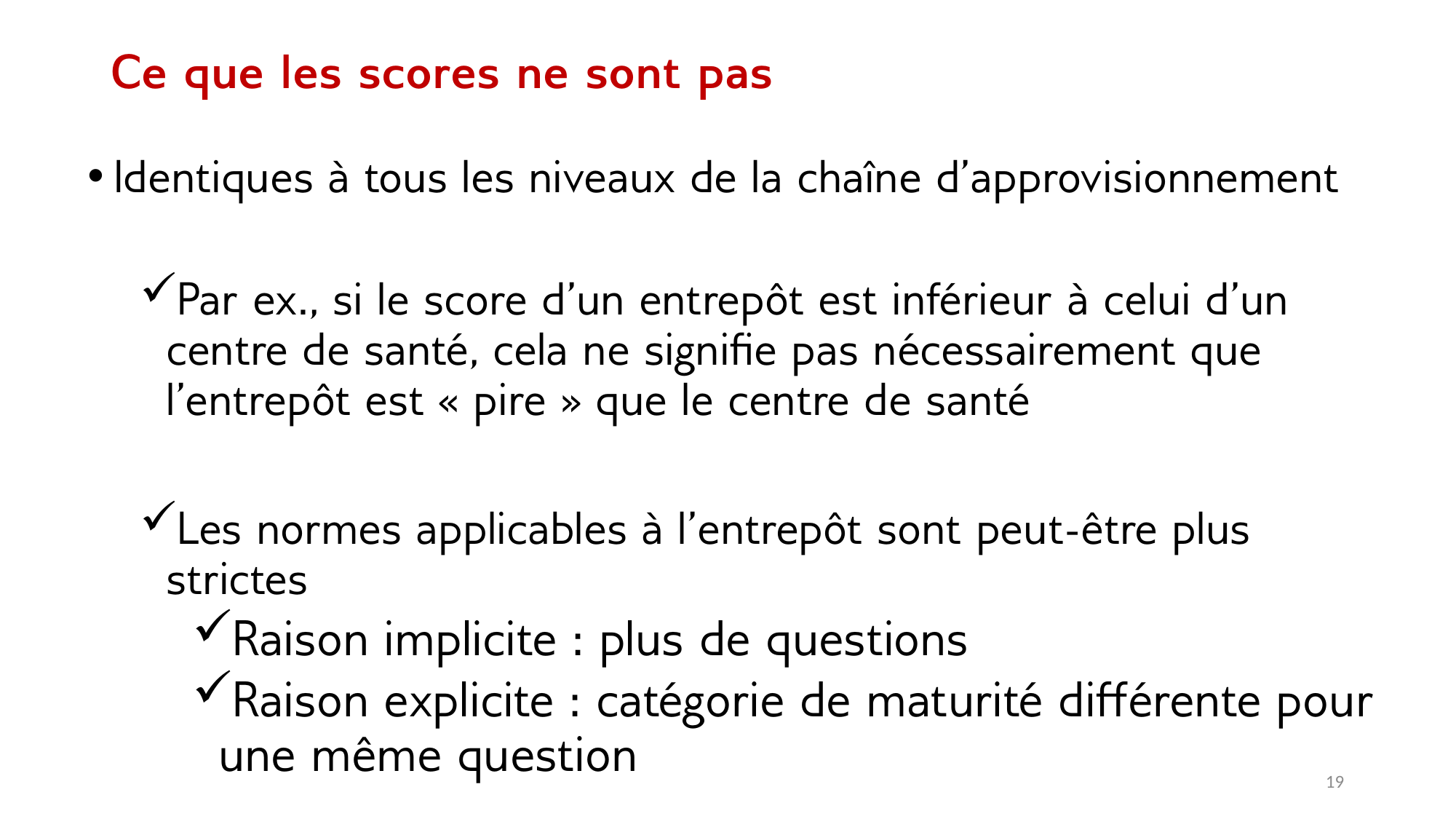

# Ce que les scores ne sont pas
Identiques à tous les niveaux de la chaîne d’approvisionnement

Par ex., si le score d’un entrepôt est inférieur à celui d’un centre de santé, cela ne signifie pas nécessairement que l’entrepôt est « pire » que le centre de santé

Les normes applicables à l’entrepôt sont peut-être plus strictes
Raison implicite : plus de questions
Raison explicite : catégorie de maturité différente pour une même question
19